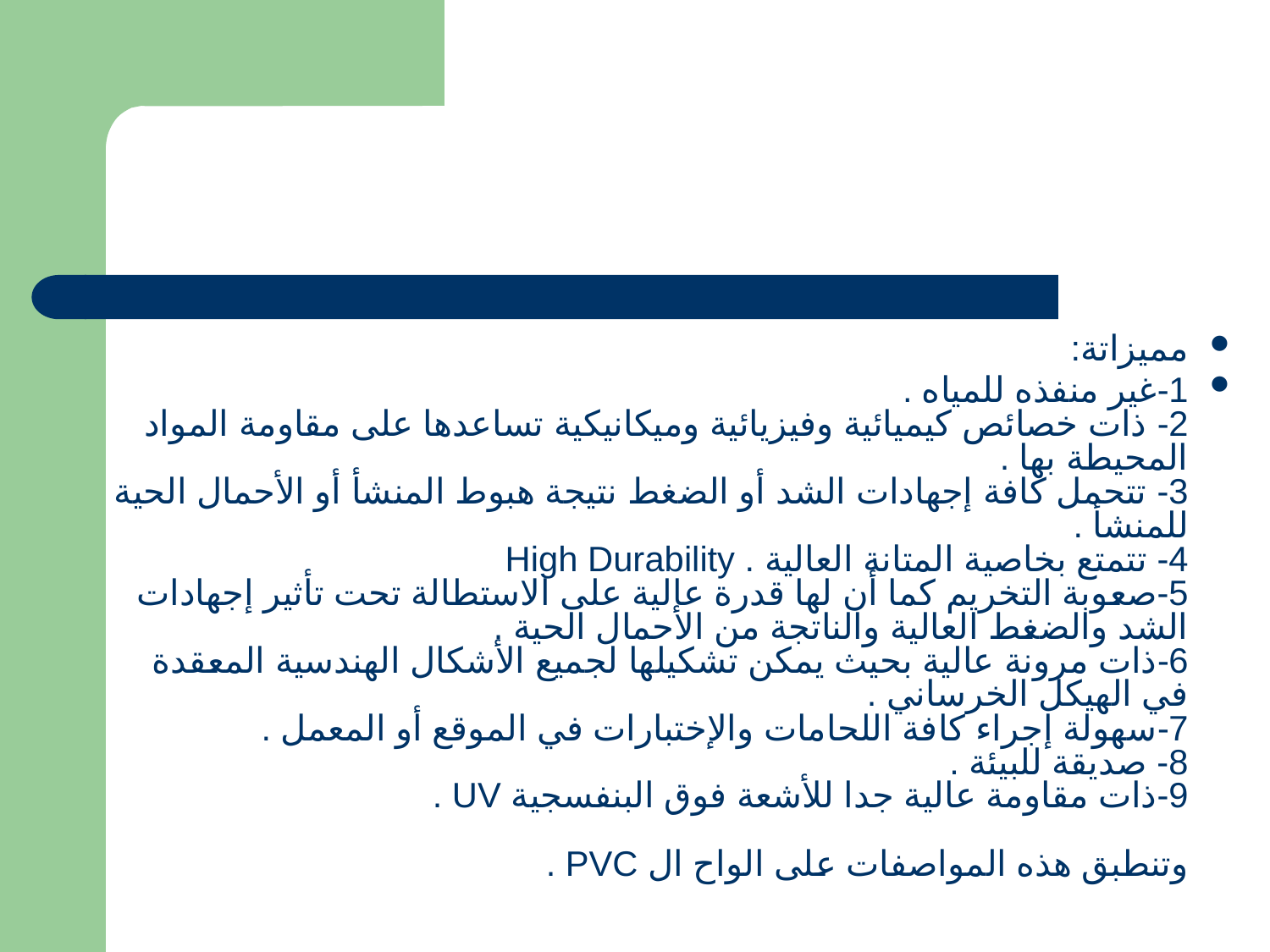

مميزاتة:
1-غير منفذه للمياه .
2- ذات خصائص كيميائية وفيزيائية وميكانيكية تساعدها على مقاومة المواد المحيطة بها .
3- تتحمل كافة إجهادات الشد أو الضغط نتيجة هبوط المنشأ أو الأحمال الحية للمنشأ .
4- تتمتع بخاصية المتانة العالية High Durability .
5-صعوبة التخريم كما أن لها قدرة عالية على الاستطالة تحت تأثير إجهادات الشد والضغط العالية والناتجة من الأحمال الحية .
6-ذات مرونة عالية بحيث يمكن تشكيلها لجميع الأشكال الهندسية المعقدة في الهيكل الخرساني .
7-سهولة إجراء كافة اللحامات والإختبارات في الموقع أو المعمل .
8- صديقة للبيئة .
9-ذات مقاومة عالية جدا للأشعة فوق البنفسجية UV .
وتنطبق هذه المواصفات على الواح ال PVC .